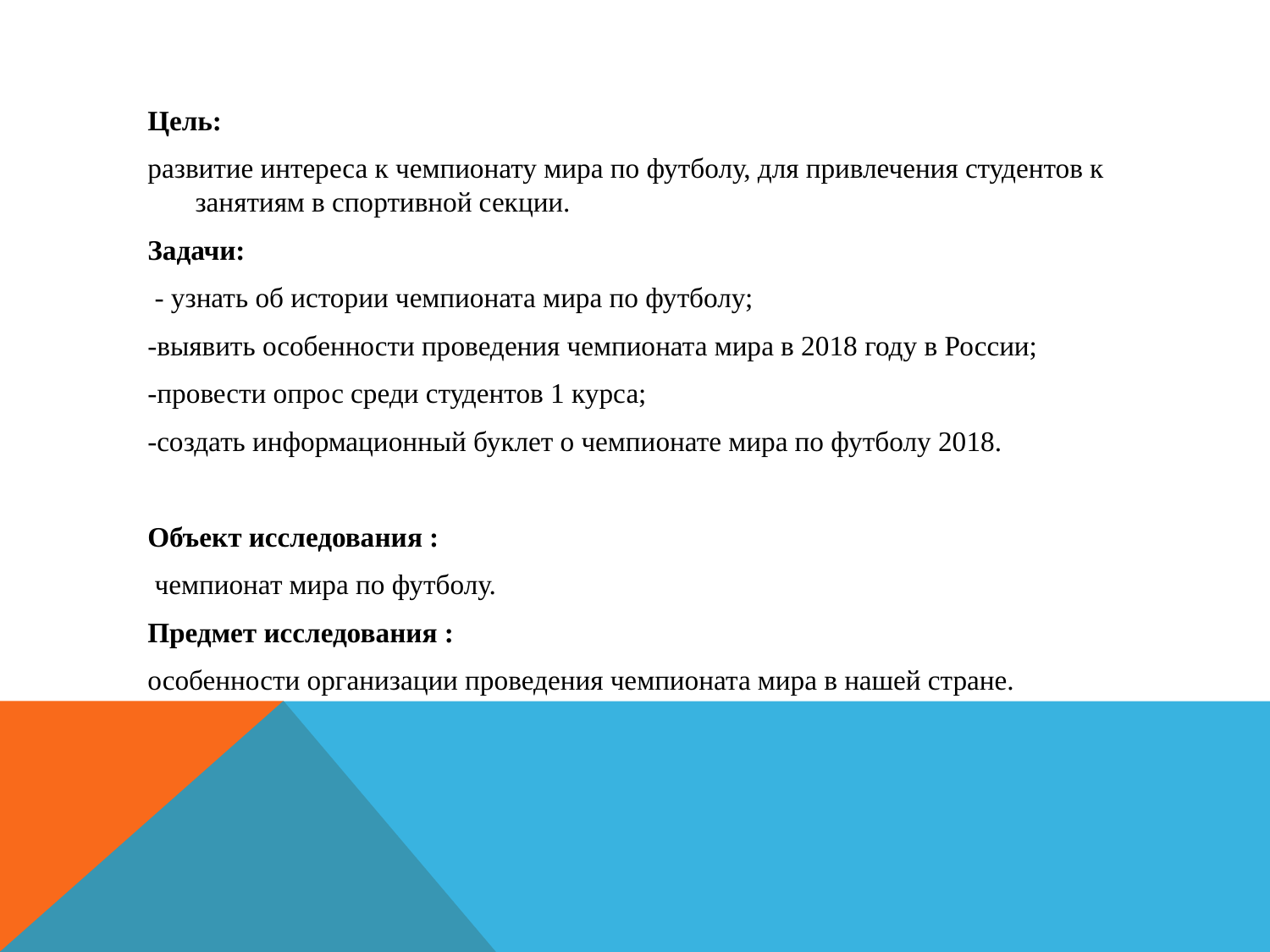

#
Цель:
развитие интереса к чемпионату мира по футболу, для привлечения студентов к занятиям в спортивной секции.
Задачи:
 - узнать об истории чемпионата мира по футболу;
-выявить особенности проведения чемпионата мира в 2018 году в России;
-провести опрос среди студентов 1 курса;
-создать информационный буклет о чемпионате мира по футболу 2018.

Объект исследования :
 чемпионат мира по футболу.
Предмет исследования :
особенности организации проведения чемпионата мира в нашей стране.